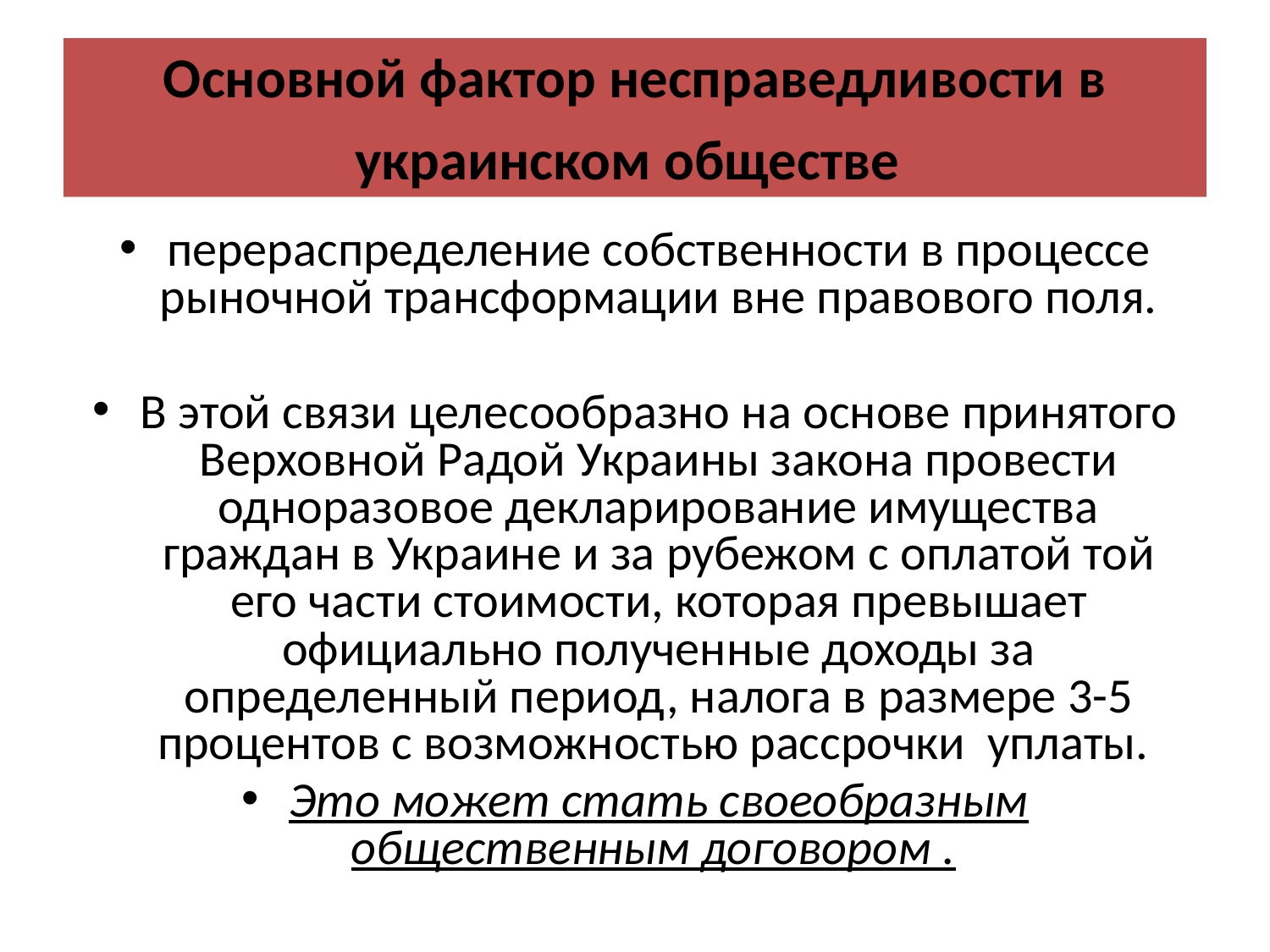

# Основной фактор несправедливости в украинском обществе
перераспределение собственности в процессе рыночной трансформации вне правового поля.

В этой связи целесообразно на основе принятого Верховной Радой Украины закона провести одноразовое декларирование имущества граждан в Украине и за рубежом с оплатой той его части стоимости, которая превышает официально полученные доходы за определенный период, налога в размере 3-5 процентов с возможностью рассрочки  уплаты.
Это может стать своеобразным общественным договором .